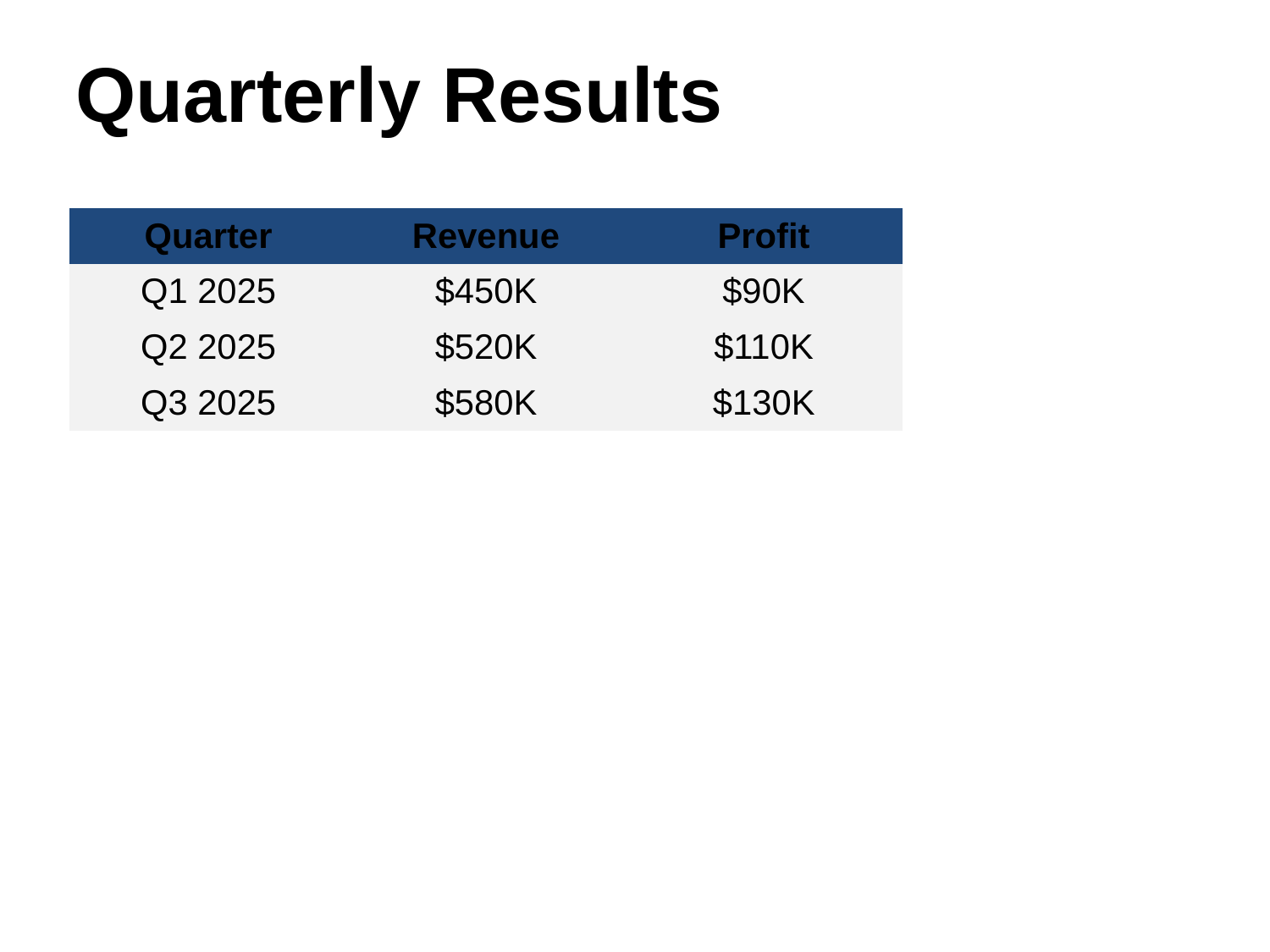

# Quarterly Results
| Quarter | Revenue | Profit |
| --- | --- | --- |
| Q1 2025 | $450K | $90K |
| Q2 2025 | $520K | $110K |
| Q3 2025 | $580K | $130K |